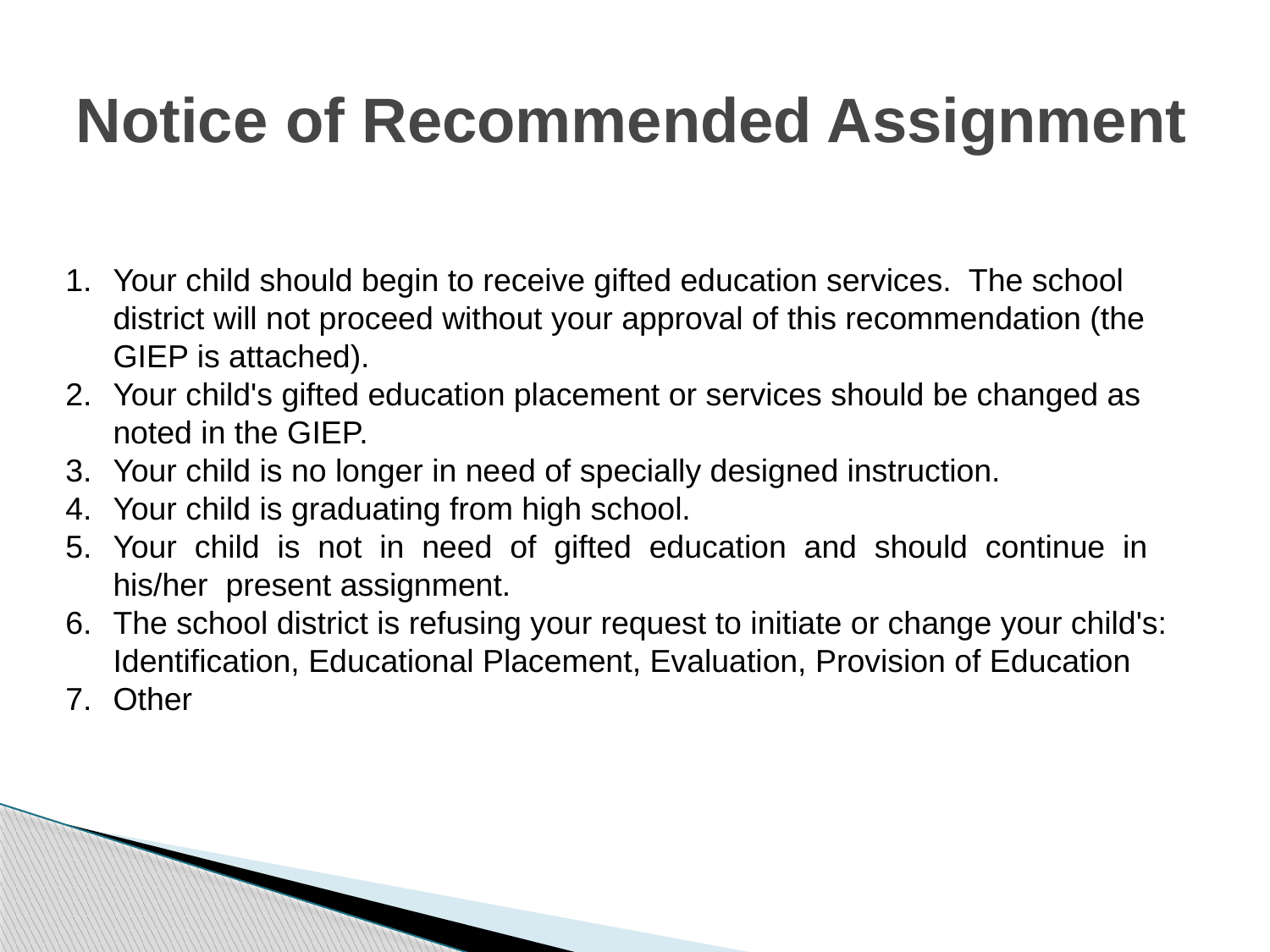

# Notice of Recommended Assignment
Your child should begin to receive gifted education services.  The school district will not proceed without your approval of this recommendation (the GIEP is attached).
Your child's gifted education placement or services should be changed as noted in the GIEP.
Your child is no longer in need of specially designed instruction.
Your child is graduating from high school.
Your  child  is  not  in  need  of  gifted  education  and  should  continue  in  his/her  present assignment.
The school district is refusing your request to initiate or change your child's: Identification, Educational Placement, Evaluation, Provision of Education
Other